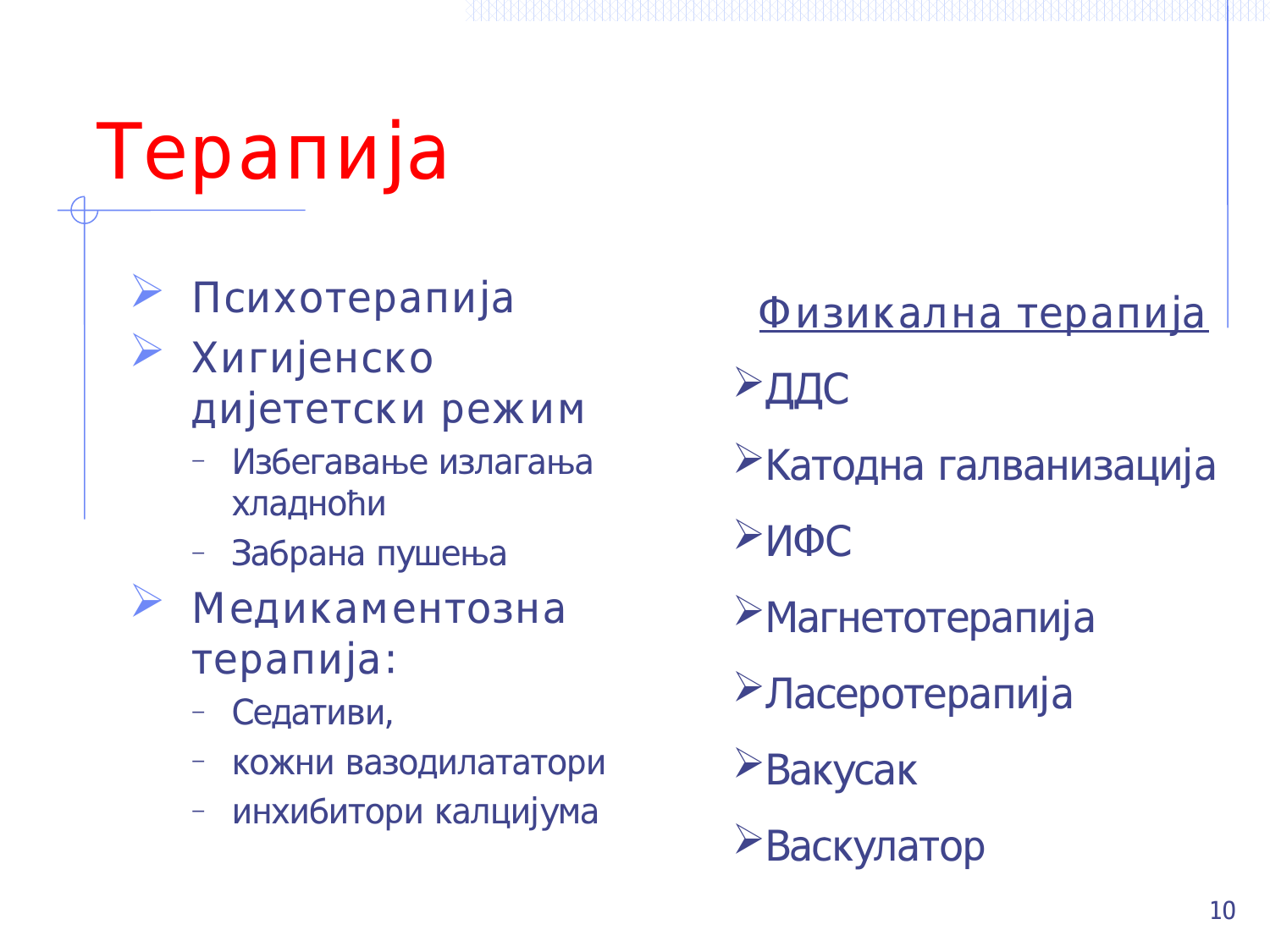

# Терапија
Физикална терапија
ДДС
Катодна галванизација
ИФС
Магнетотерапија
Ласеротерапија
Вакусак
Васкулатор
Психотерапија
Хигијенско дијететски режим
Избегавање излагања хладноћи
Забрана пушења
Медикаментозна терапија:
Седативи,
кожни вазодилататори
инхибитори калцијума

10